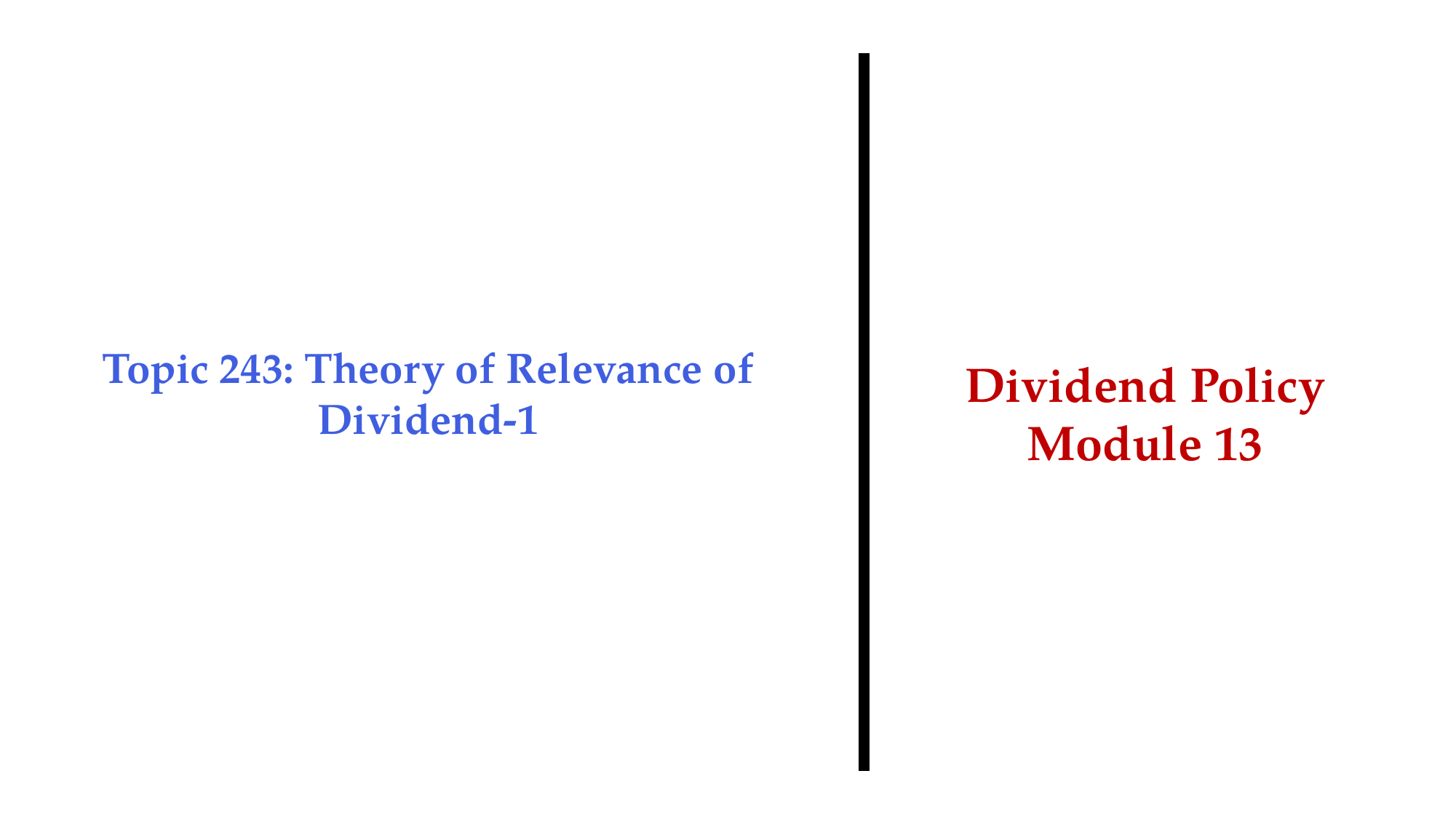

Topic 243: Theory of Relevance of Dividend-1
Dividend Policy
Module 13